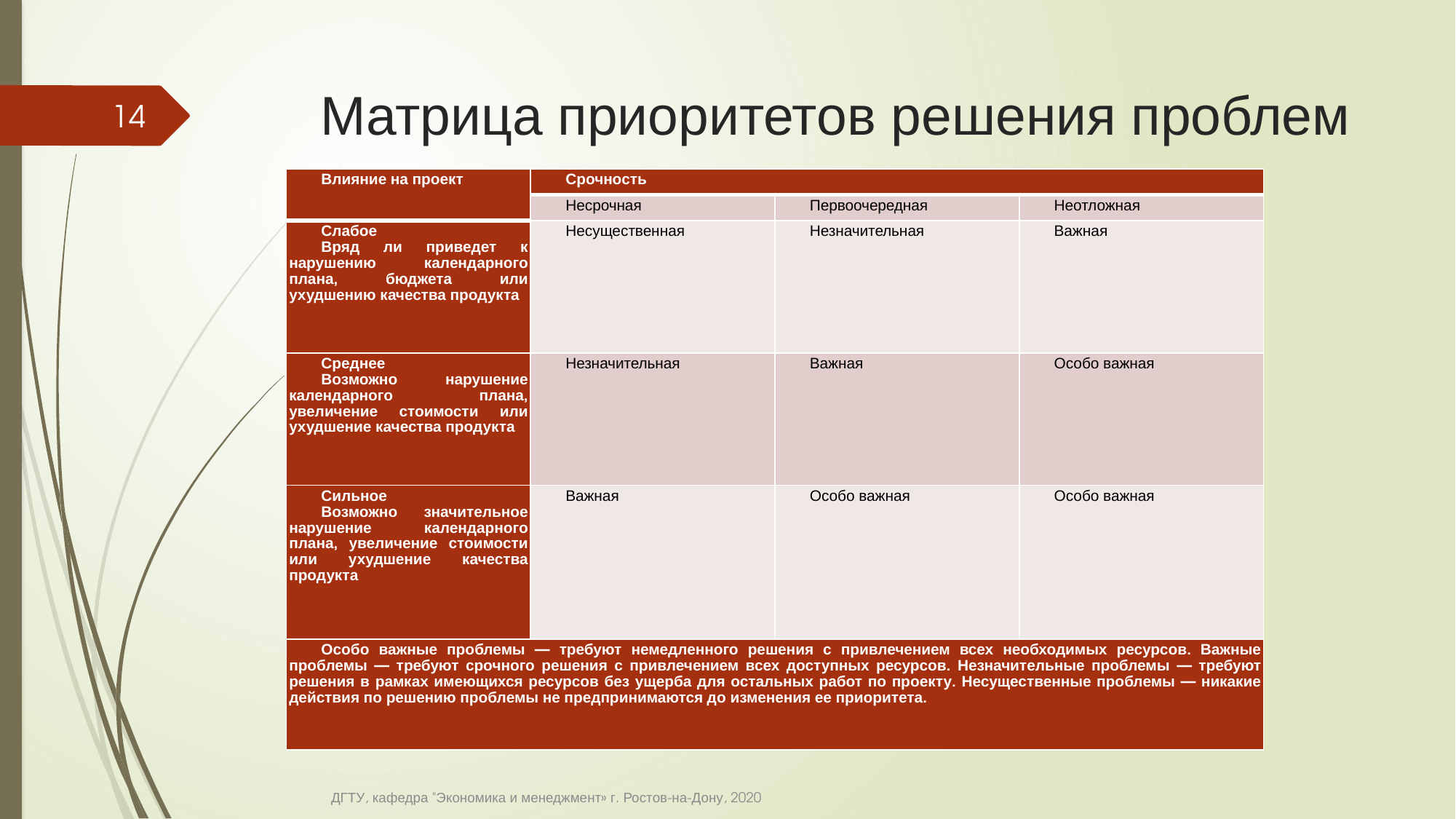

# Матрица приоритетов решения проблем
14
| Влияние на проект | Срочность |  |  |
| --- | --- | --- | --- |
|  | Несрочная | Первоочередная | Неотложная |
| Слабое Вряд ли приведет к нарушению календарного плана, бюджета или ухудшению качества продукта | Несущественная | Незначительная | Важная |
| Среднее Возможно нарушение календарного плана, увеличение стоимости или ухудшение качества продукта | Незначительная | Важная | Особо важная |
| Сильное Возможно значительное нарушение календарного плана, увеличение стоимости или ухудшение качества продукта | Важная | Особо важная | Особо важная |
| Особо важные проблемы — требуют немедленного решения с привлечением всех необходимых ресурсов. Важные проблемы — требуют срочного решения с привлечением всех доступных ресурсов. Незначительные проблемы — требуют решения в рамках имеющихся ресурсов без ущерба для остальных работ по проекту. Несущественные проблемы — никакие действия по решению проблемы не предпринимаются до изменения ее приоритета. |  |  |  |
ДГТУ, кафедра "Экономика и менеджмент» г. Ростов-на-Дону, 2020